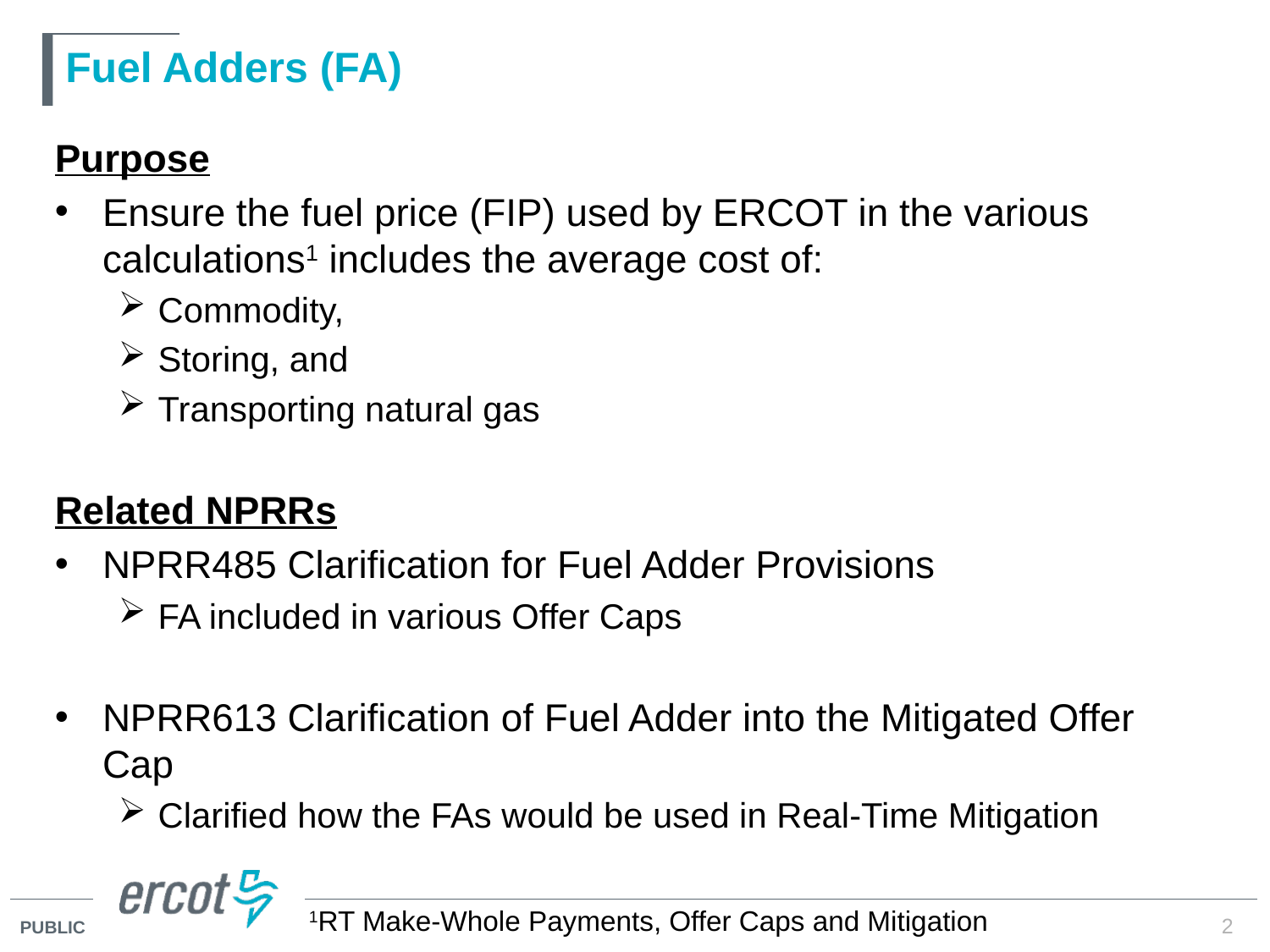

# Fuel Adders (FA)
Purpose
Ensure the fuel price (FIP) used by ERCOT in the various calculations1 includes the average cost of:
Commodity,
Storing, and
Transporting natural gas

Related NPRRs
NPRR485 Clarification for Fuel Adder Provisions
FA included in various Offer Caps

NPRR613 Clarification of Fuel Adder into the Mitigated Offer Cap
Clarified how the FAs would be used in Real-Time Mitigation

		1RT Make-Whole Payments, Offer Caps and Mitigation
2